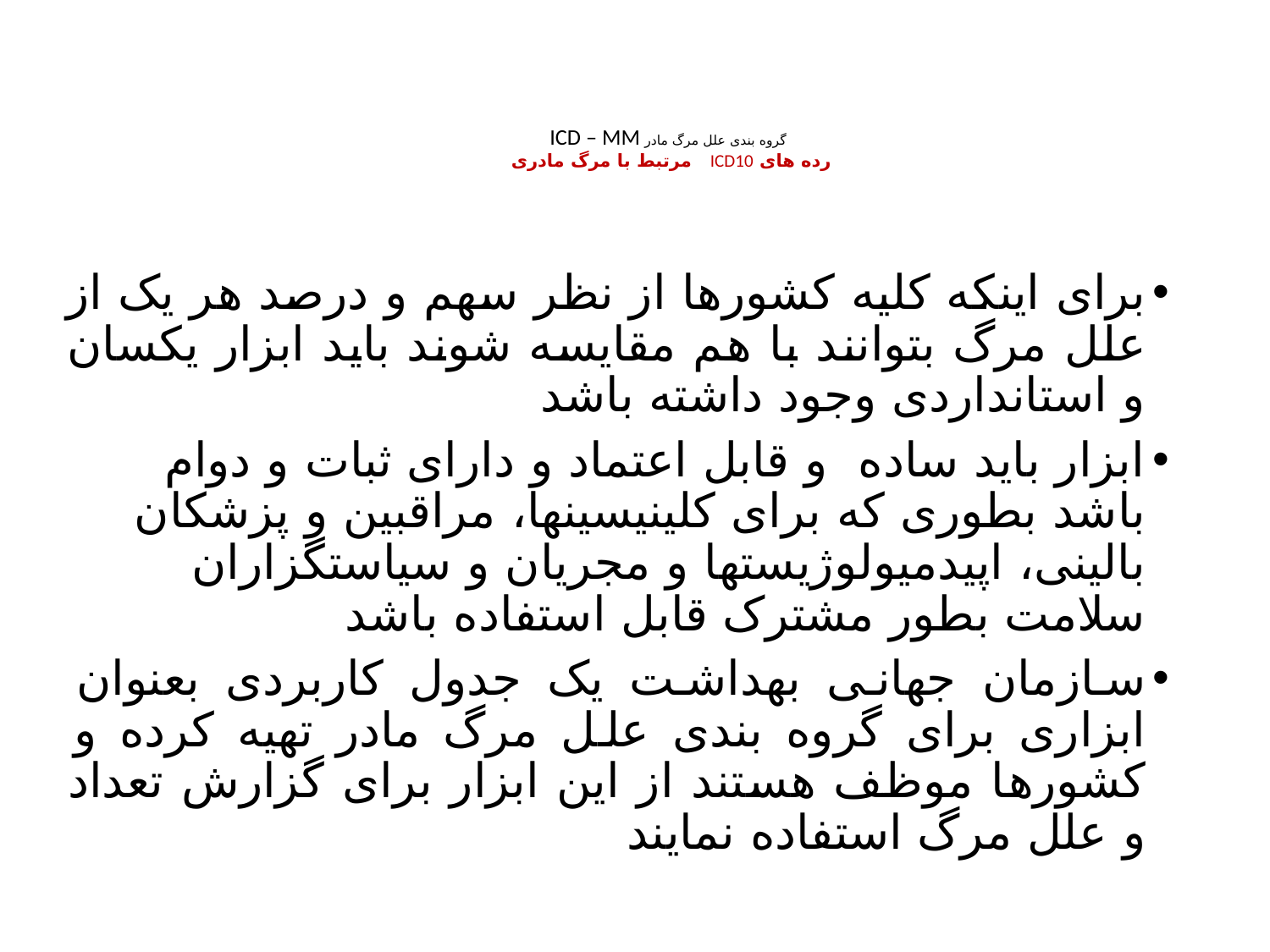

# گروه بندی علل مرگ مادر ICD – MM رده های ICD10   مرتبط با مرگ مادری
برای اینکه کلیه کشورها از نظر سهم و درصد هر یک از علل مرگ بتوانند با هم مقایسه شوند باید ابزار یکسان و استانداردی وجود داشته باشد
ابزار باید ساده  و قابل اعتماد و دارای ثبات و دوام باشد بطوری که برای کلینیسینها، مراقبین و پزشکان بالینی، اپیدمیولوژیستها و مجریان و سیاستگزاران سلامت بطور مشترک قابل استفاده باشد
سازمان جهانی بهداشت یک جدول کاربردی بعنوان ابزاری برای گروه بندی علل مرگ مادر تهیه کرده و کشورها موظف هستند از این ابزار برای گزارش تعداد و علل مرگ استفاده نمایند